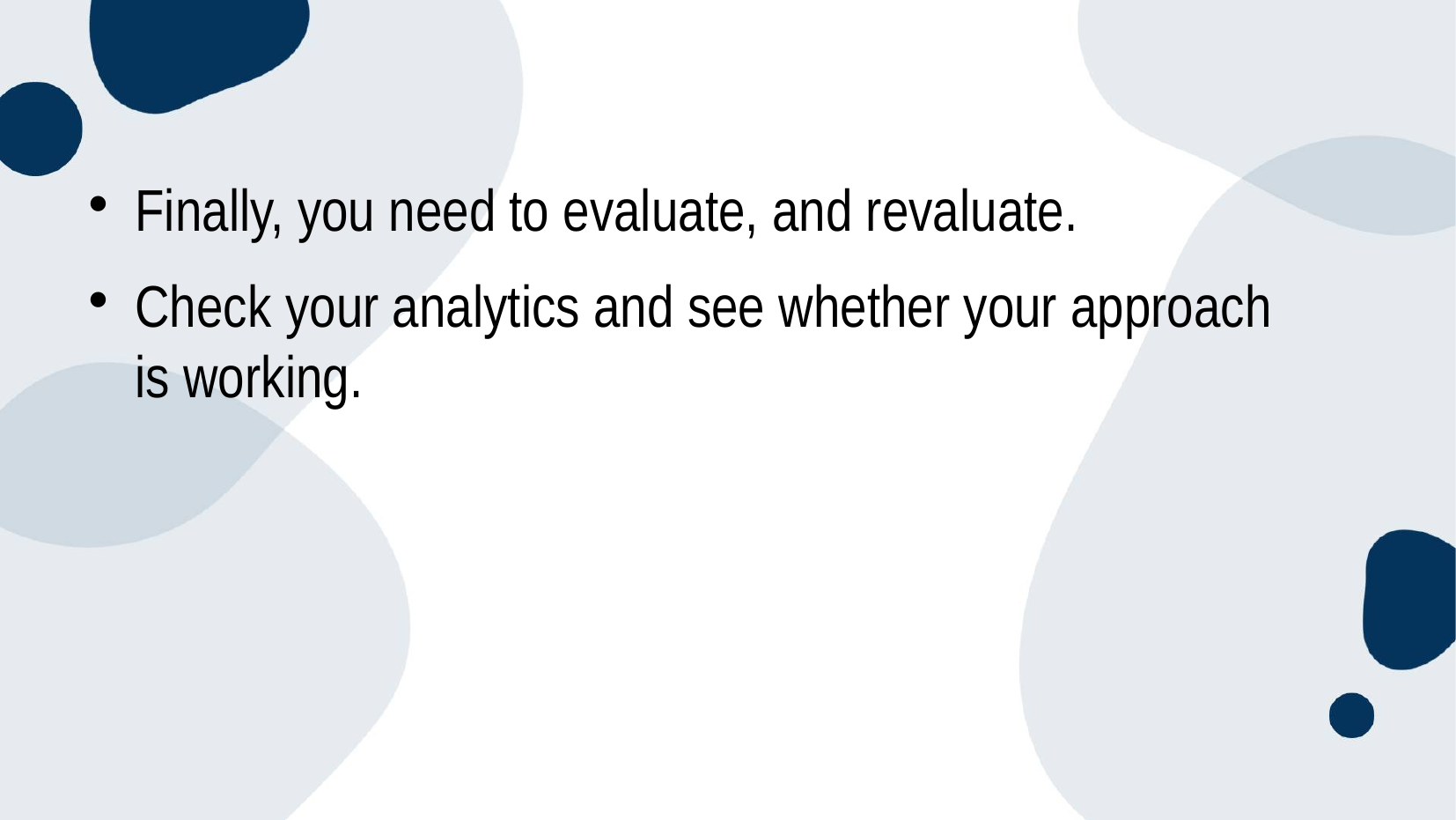

Finally, you need to evaluate, and revaluate.
Check your analytics and see whether your approach      is working.